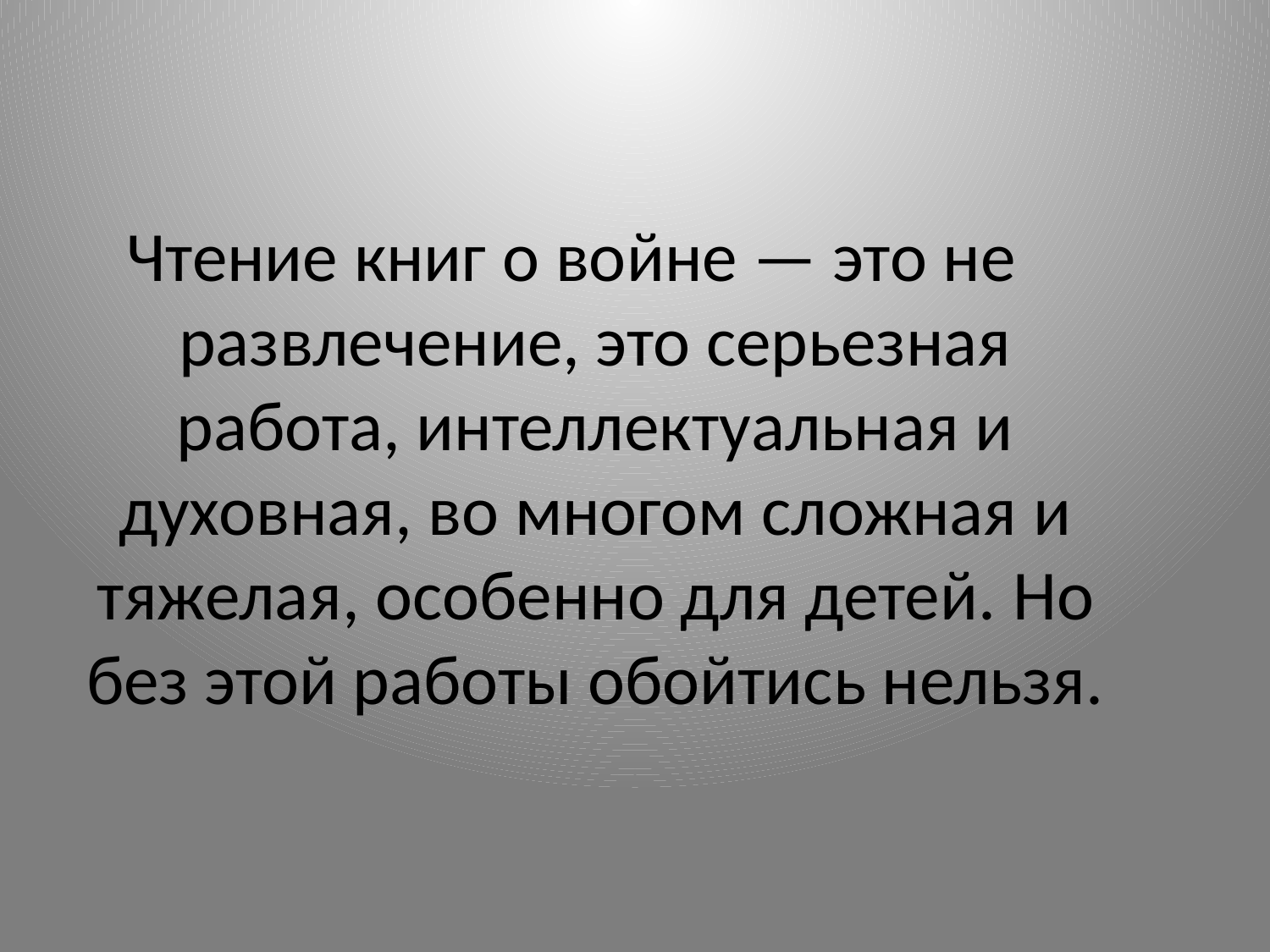

Чтение книг о войне — это не развлечение, это серьезная работа, интеллектуальная и духовная, во многом сложная и тяжелая, особенно для детей. Но без этой работы обойтись нельзя.